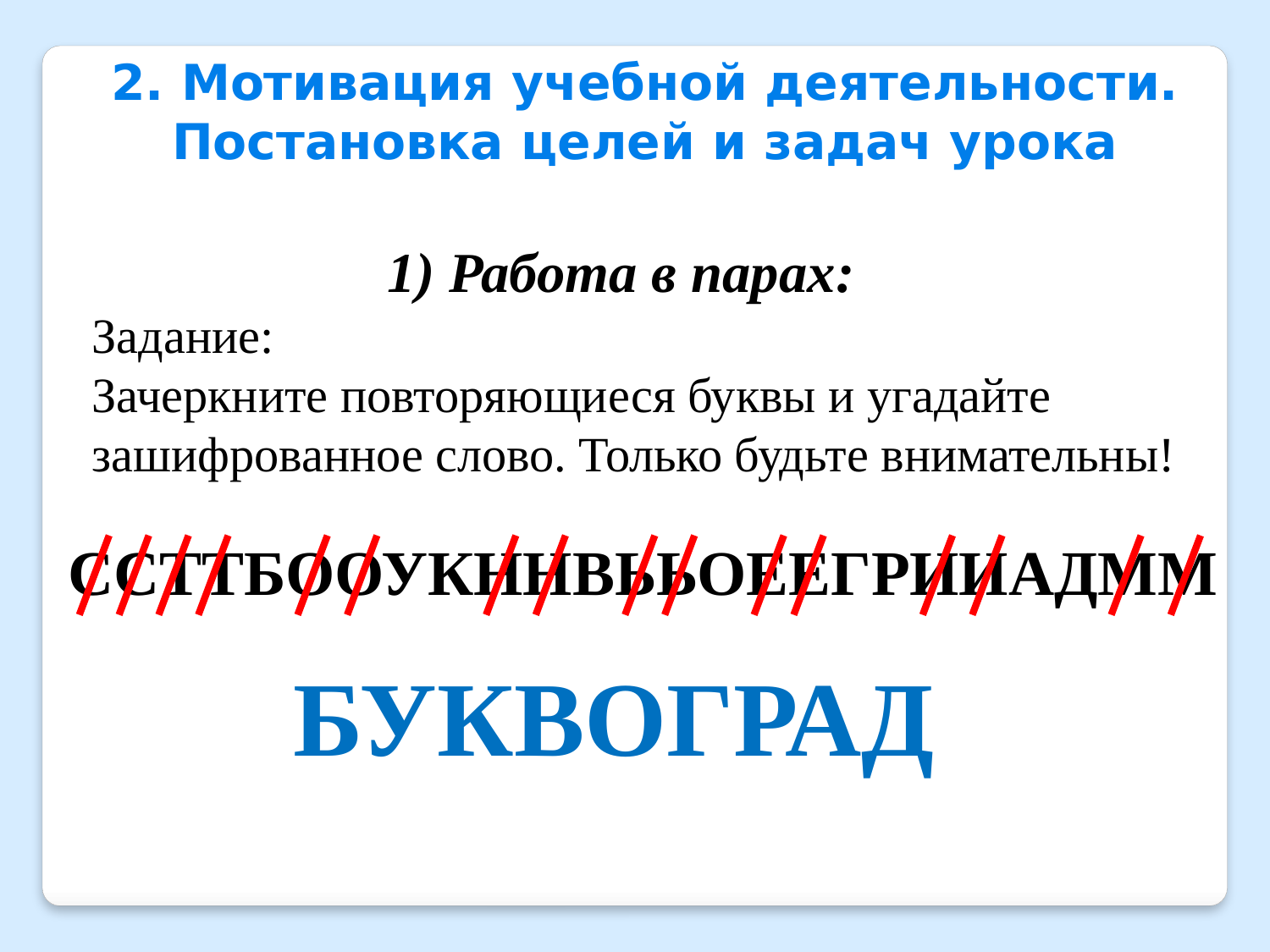

2. Мотивация учебной деятельности. Постановка целей и задач урока
1) Работа в парах:
Задание:
Зачеркните повторяющиеся буквы и угадайте зашифрованное слово. Только будьте внимательны!

ССТТБООУКННВЬЬОЕЕГРИИАДММ
БУКВОГРАД